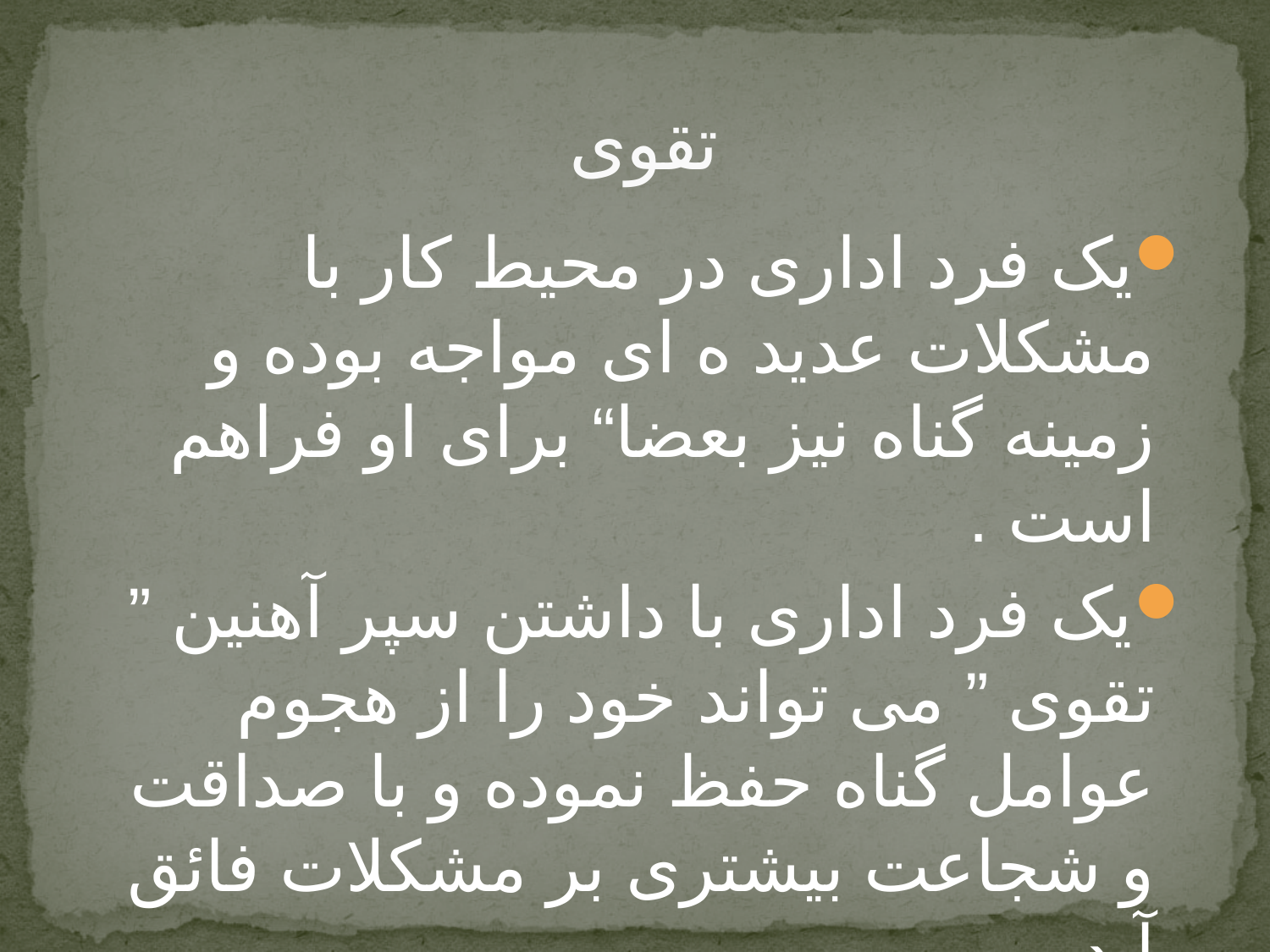

# تقوی
یک فرد اداری در محیط کار با مشکلات عدید ه ای مواجه بوده و زمینه گناه نیز بعضا“ برای او فراهم است .
یک فرد اداری با داشتن سپر آهنین ” تقوی ” می تواند خود را از هجوم عوامل گناه حفظ نموده و با صداقت و شجاعت بیشتری بر مشکلات فائق آید.